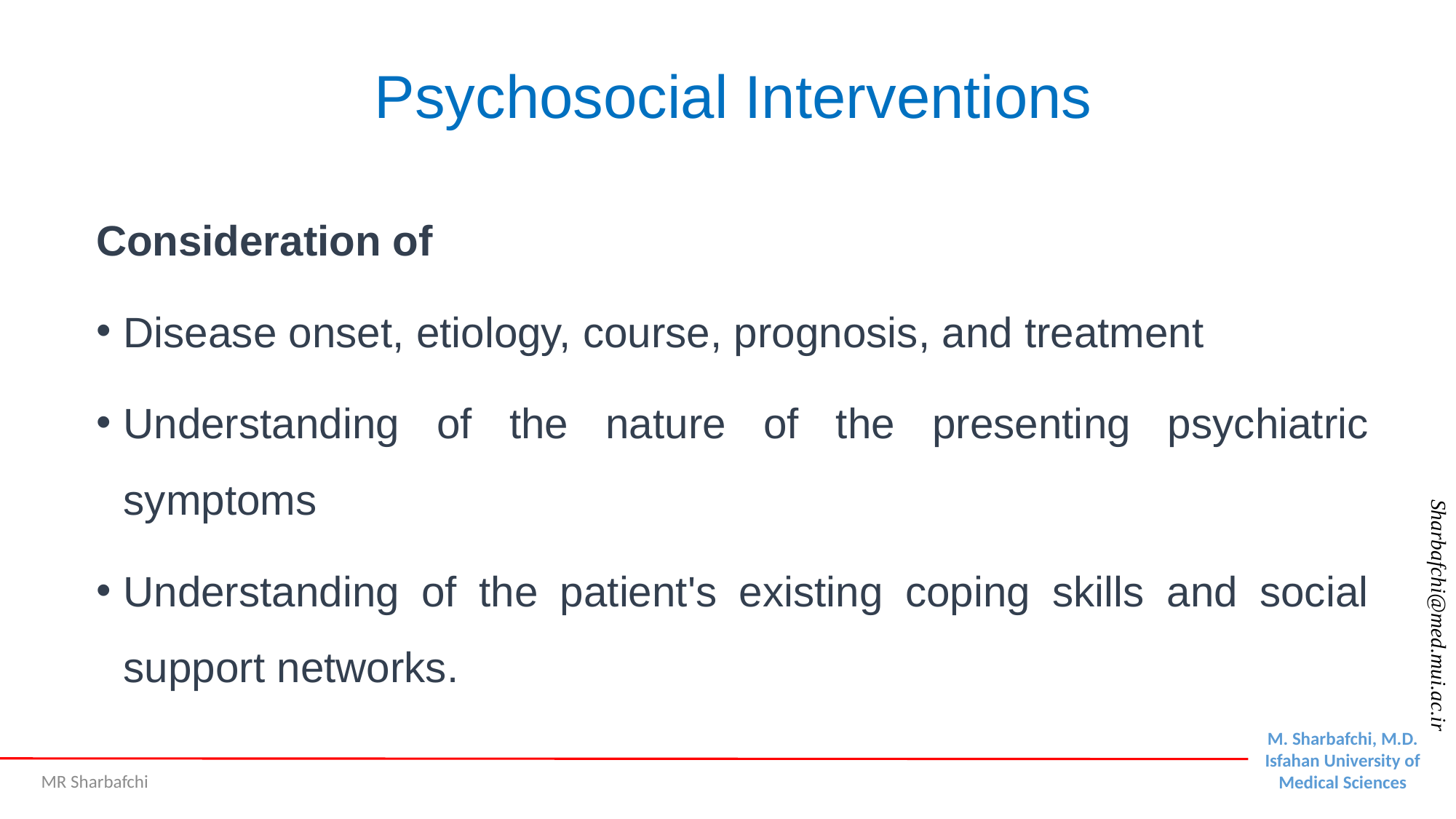

# Psychosocial Interventions
Consideration of
Disease onset, etiology, course, prognosis, and treatment
Understanding of the nature of the presenting psychiatric symptoms
Understanding of the patient's existing coping skills and social support networks.
MR Sharbafchi